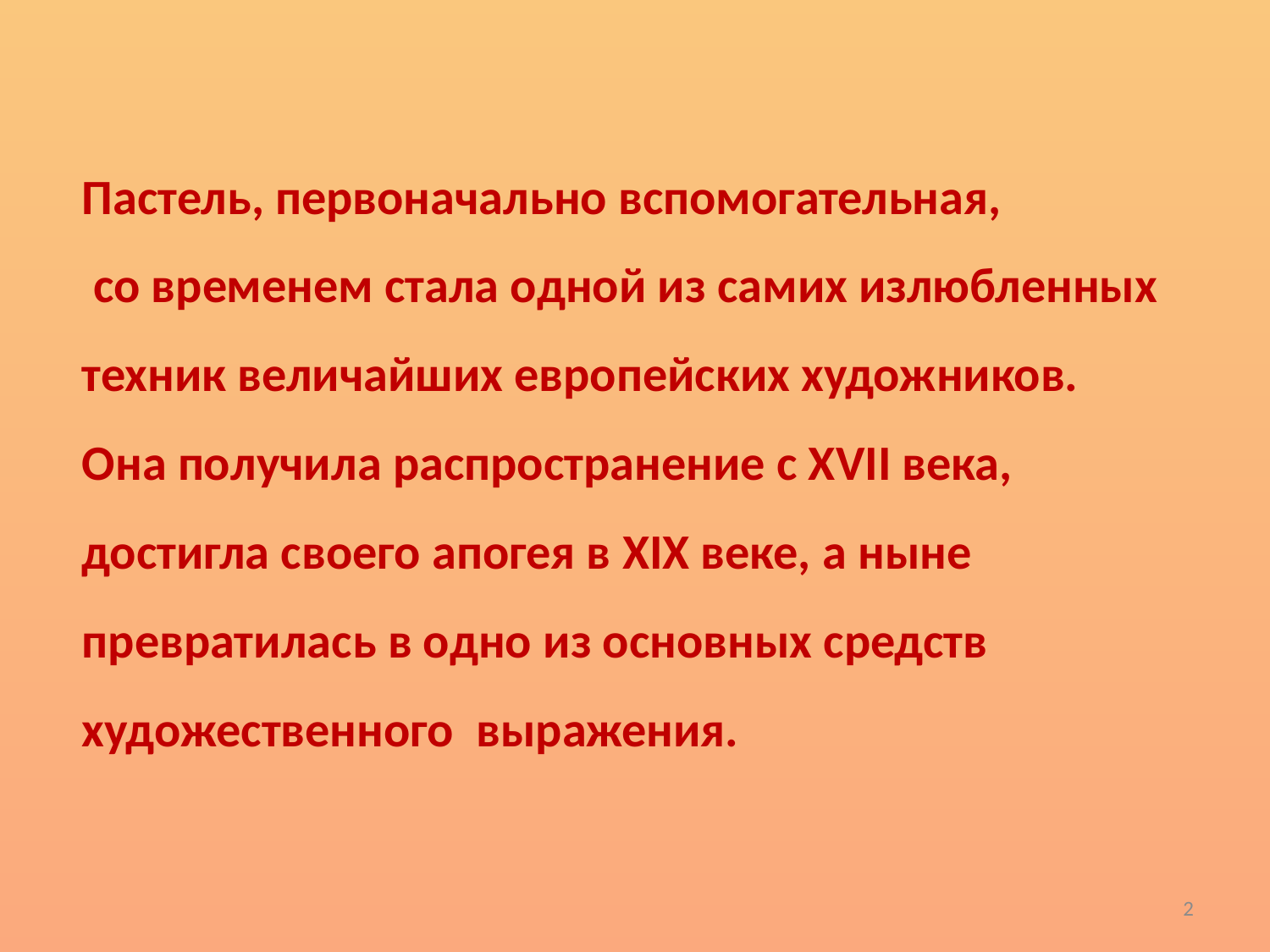

Пастель, первоначально вспомогательная,
 со временем стала одной из самих излюбленных  техник величайших европейских художников.
Она получила распространение с XVII века,
достигла своего апогея в XIX веке, а ныне
превратилась в одно из основных средств
художественного  выражения.
2